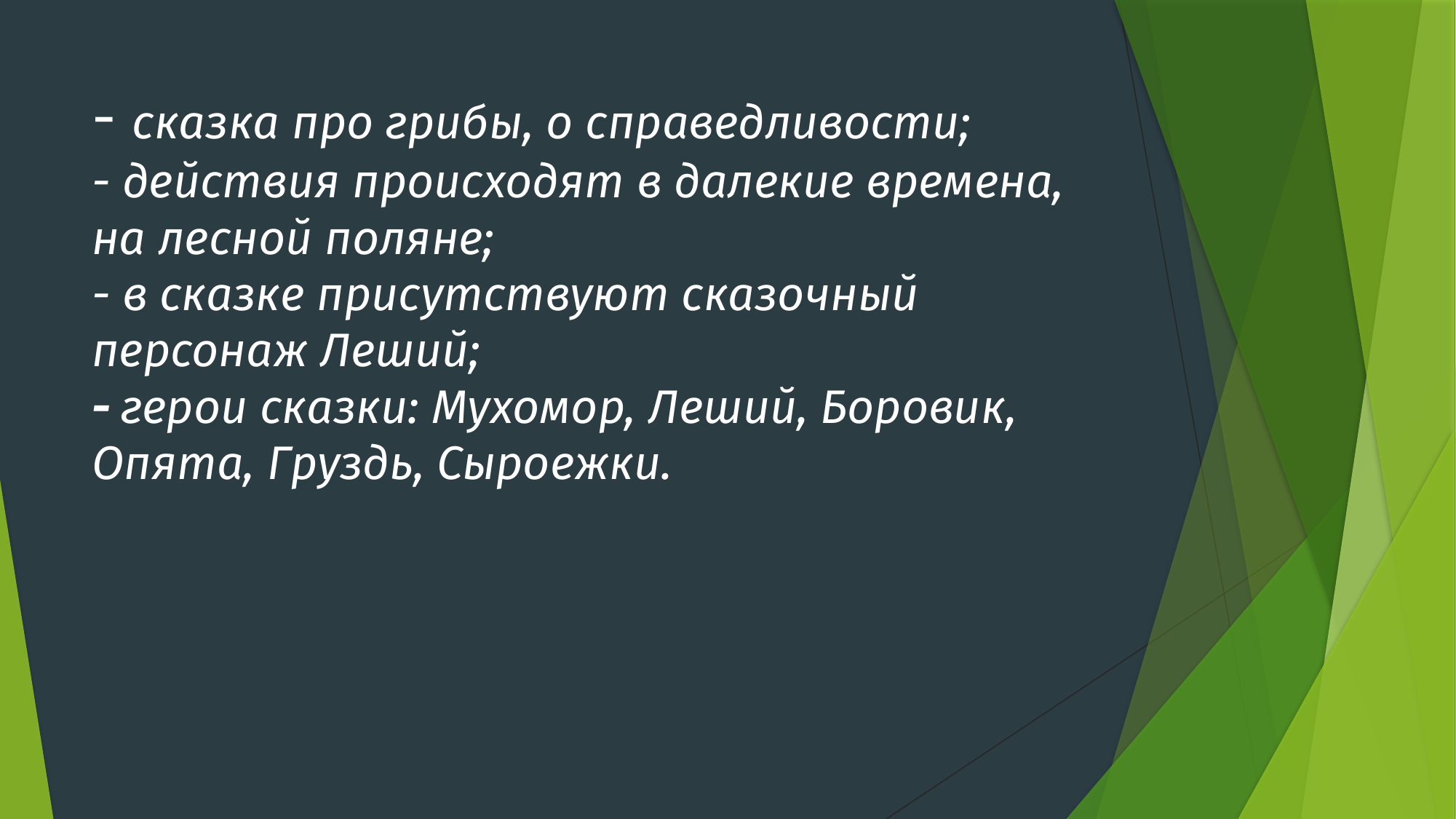

# - сказка про грибы, о справедливости; - действия происходят в далекие времена, на лесной поляне; - в сказке присутствуют сказочный персонаж Леший; - герои сказки: Мухомор, Леший, Боровик, Опята, Груздь, Сыроежки.